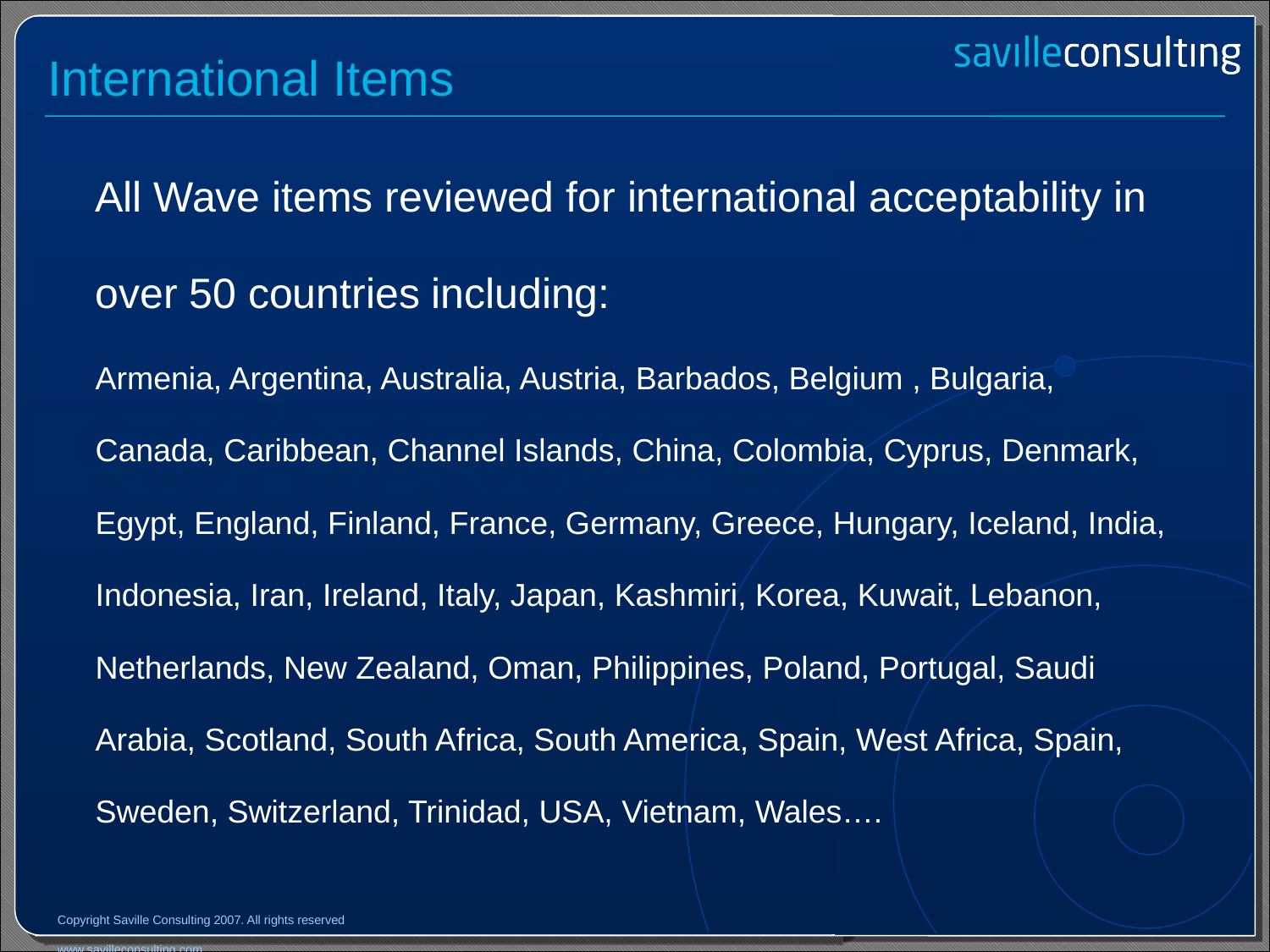

# International Items
All Wave items reviewed for international acceptability in over 50 countries including:
Armenia, Argentina, Australia, Austria, Barbados, Belgium , Bulgaria, Canada, Caribbean, Channel Islands, China, Colombia, Cyprus, Denmark, Egypt, England, Finland, France, Germany, Greece, Hungary, Iceland, India, Indonesia, Iran, Ireland, Italy, Japan, Kashmiri, Korea, Kuwait, Lebanon, Netherlands, New Zealand, Oman, Philippines, Poland, Portugal, Saudi Arabia, Scotland, South Africa, South America, Spain, West Africa, Spain, Sweden, Switzerland, Trinidad, USA, Vietnam, Wales….